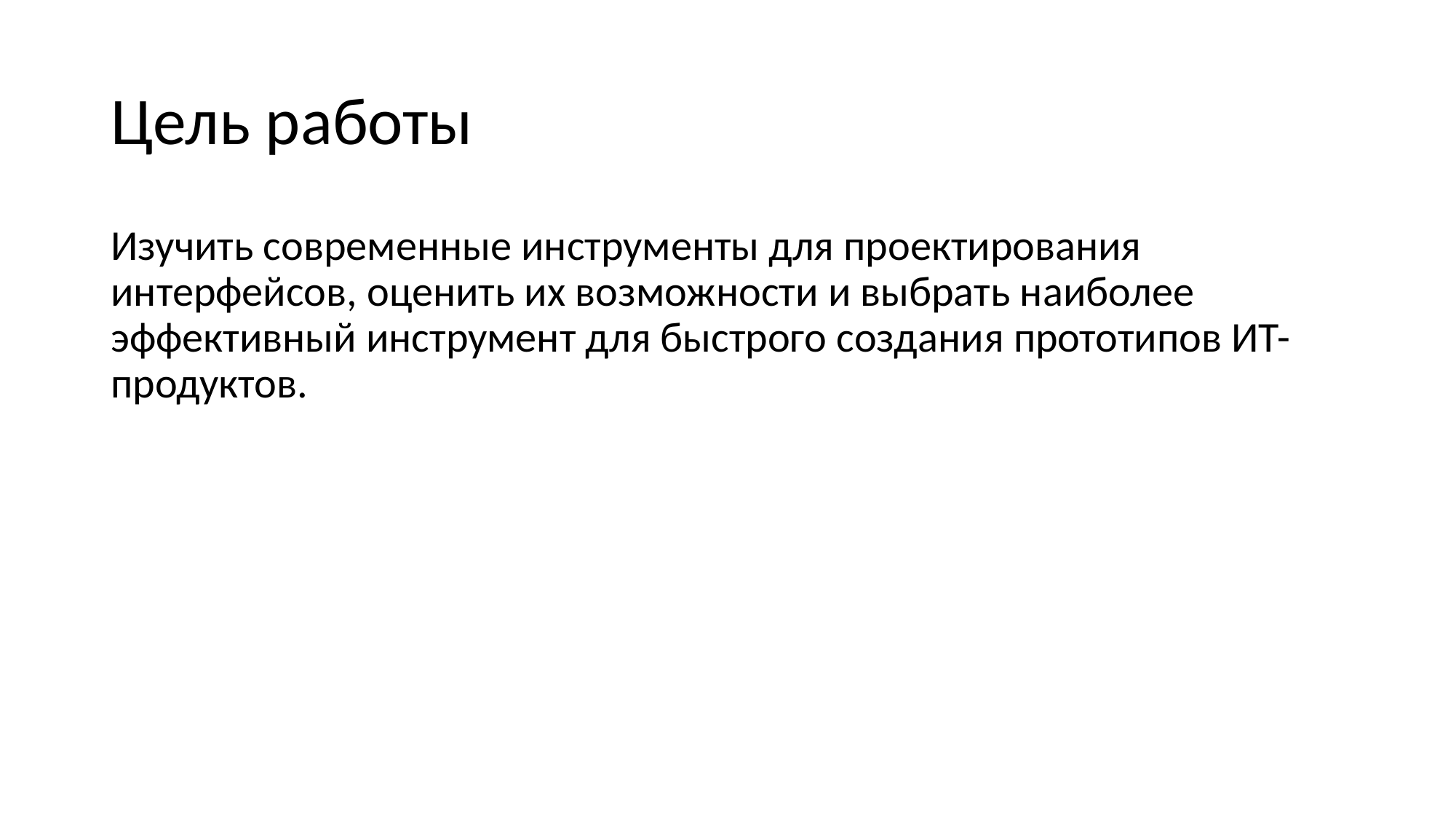

# Цель работы
Изучить современные инструменты для проектирования интерфейсов, оценить их возможности и выбрать наиболее эффективный инструмент для быстрого создания прототипов ИТ-продуктов.